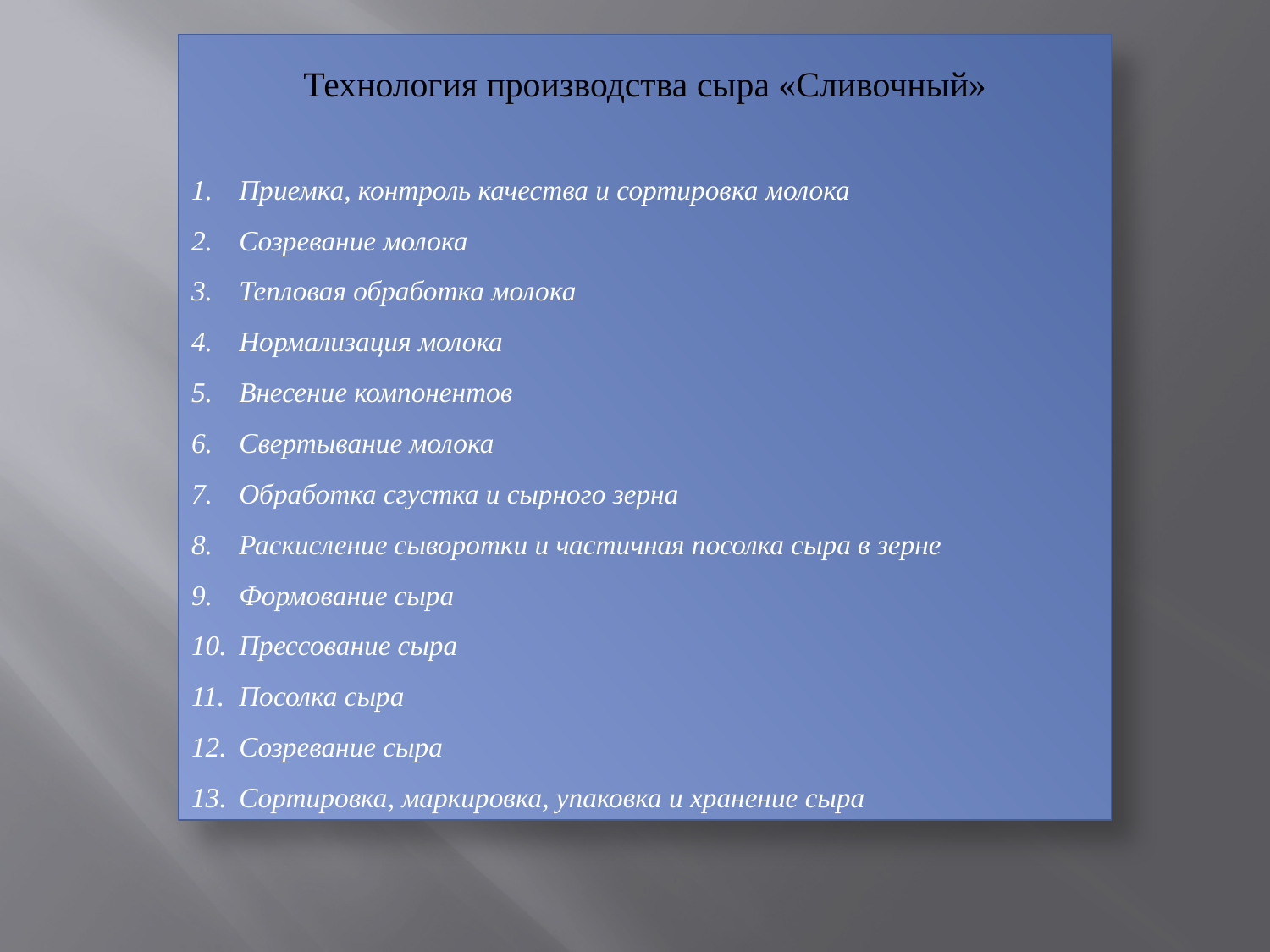

Технология производства сыра «Сливочный»

Приемка, контроль качества и сортировка молока
Созревание молока
Тепловая обработка молока
Нормализация молока
Внесение компонентов
Свертывание молока
Обработка сгустка и сырного зерна
Раскисление сыворотки и частичная посолка сыра в зерне
Формование сыра
Прессование сыра
Посолка сыра
Созревание сыра
Сортировка, маркировка, упаковка и хранение сыра